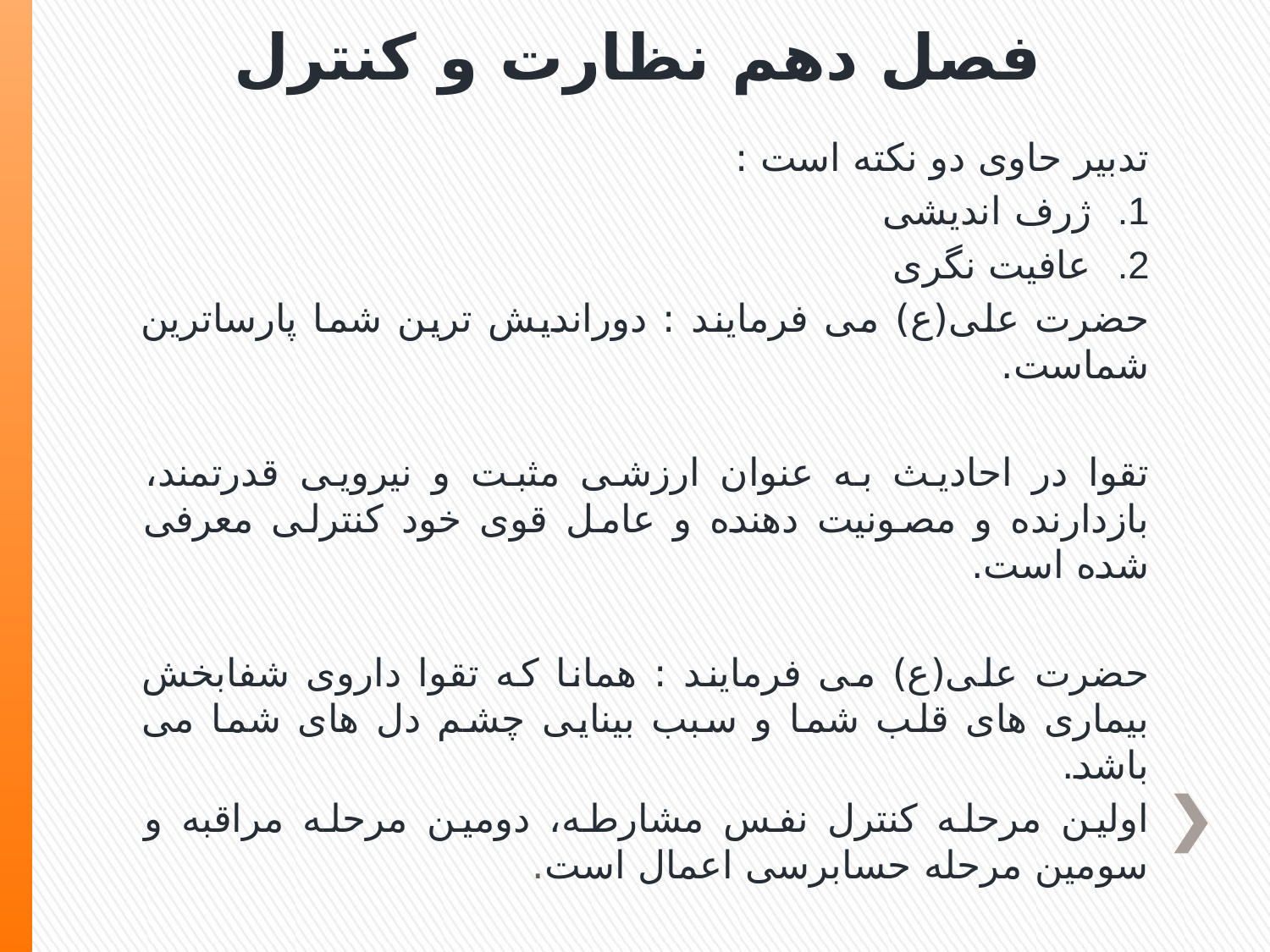

# فصل دهم نظارت و کنترل
تدبیر حاوی دو نکته است :
ژرف اندیشی
عافیت نگری
حضرت علی(ع) می فرمایند : دوراندیش ترین شما پارساترین شماست.

تقوا در احادیث به عنوان ارزشی مثبت و نیرویی قدرتمند، بازدارنده و مصونیت دهنده و عامل قوی خود کنترلی معرفی شده است.

حضرت علی(ع) می فرمایند : همانا که تقوا داروی شفابخش بیماری های قلب شما و سبب بینایی چشم دل های شما می باشد.
اولین مرحله کنترل نفس مشارطه، دومین مرحله مراقبه و سومین مرحله حسابرسی اعمال است.